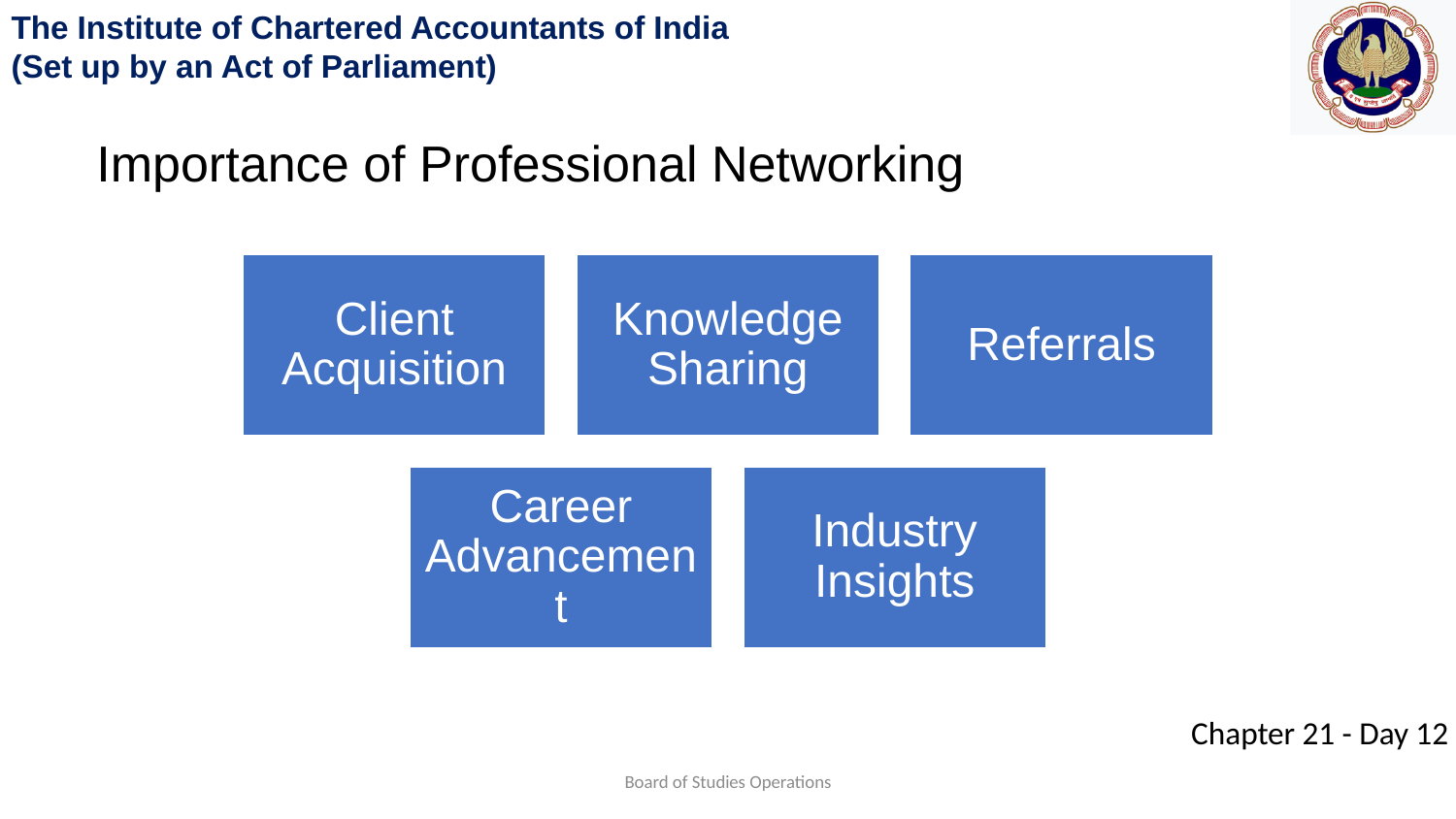

Importance of Professional Networking

Client Acquisition
Knowledge Sharing
Referrals
Career Advancement
Industry Insights
Board of Studies Operations